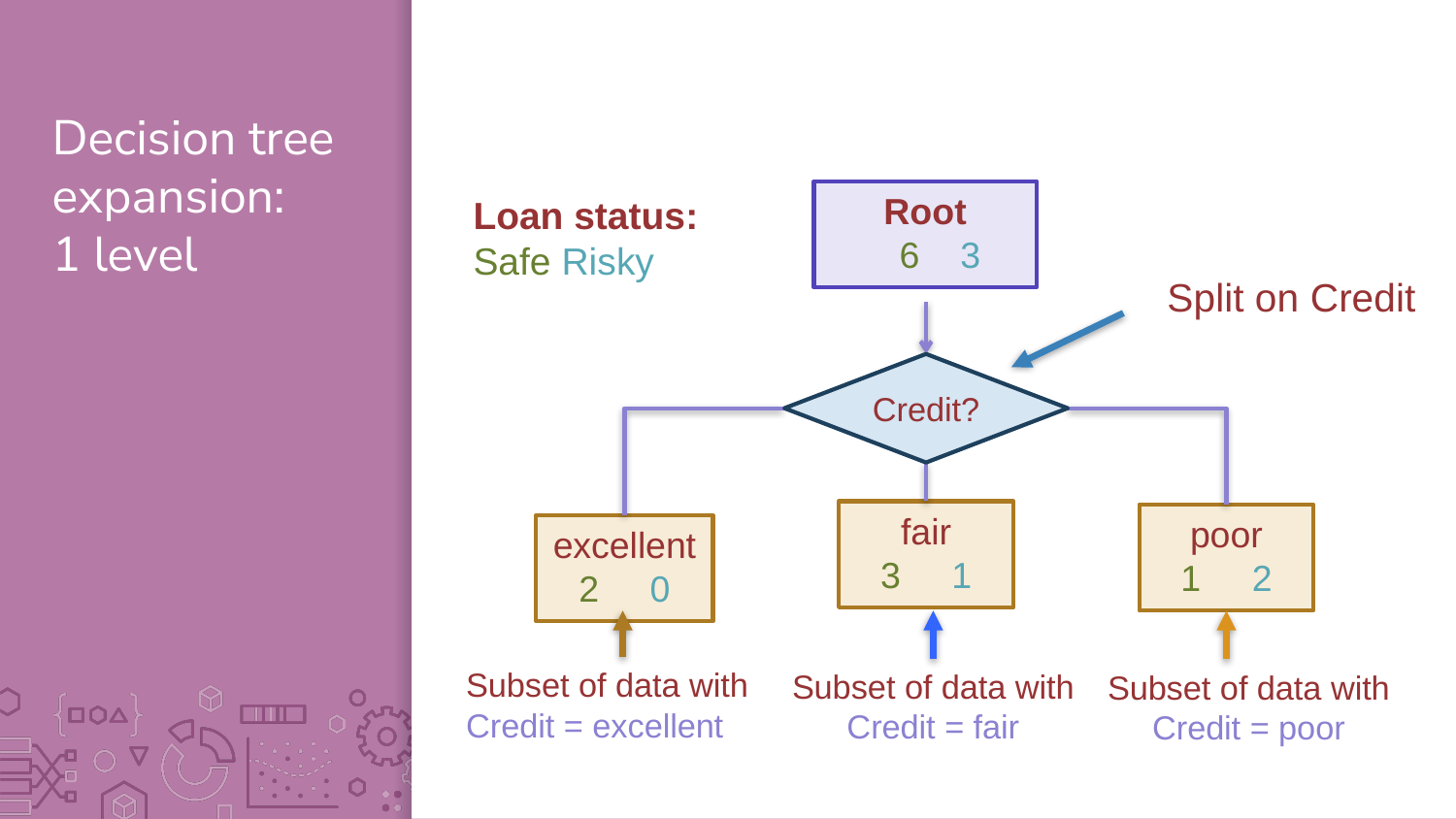

# Decision tree expansion: 1 level
Root
       6    3
Loan status:
Safe Risky
Split on Credit
Credit?
excellent
2     0
poor
1     2
fair
3     1

Subset of data with Credit = fair
Subset of data with Credit = excellent
Subset of data with Credit = poor